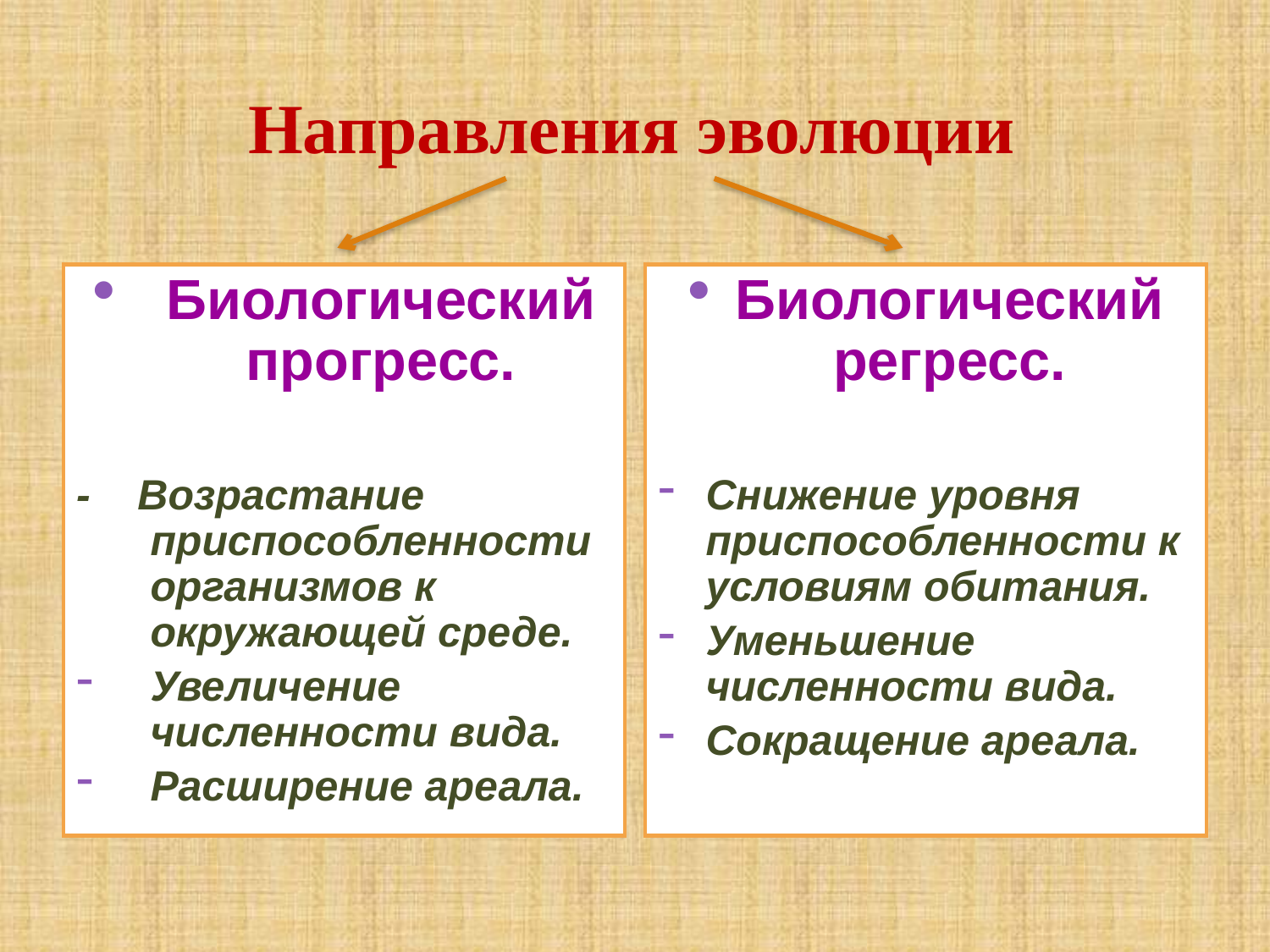

# Направления эволюции
Биологический прогресс.

-    Возрастание приспособленности организмов к окружающей среде.
Увеличение численности вида.
Расширение ареала.
Биологический регресс.

Снижение уровня приспособленности к условиям обитания.
Уменьшение численности вида.
Сокращение ареала.